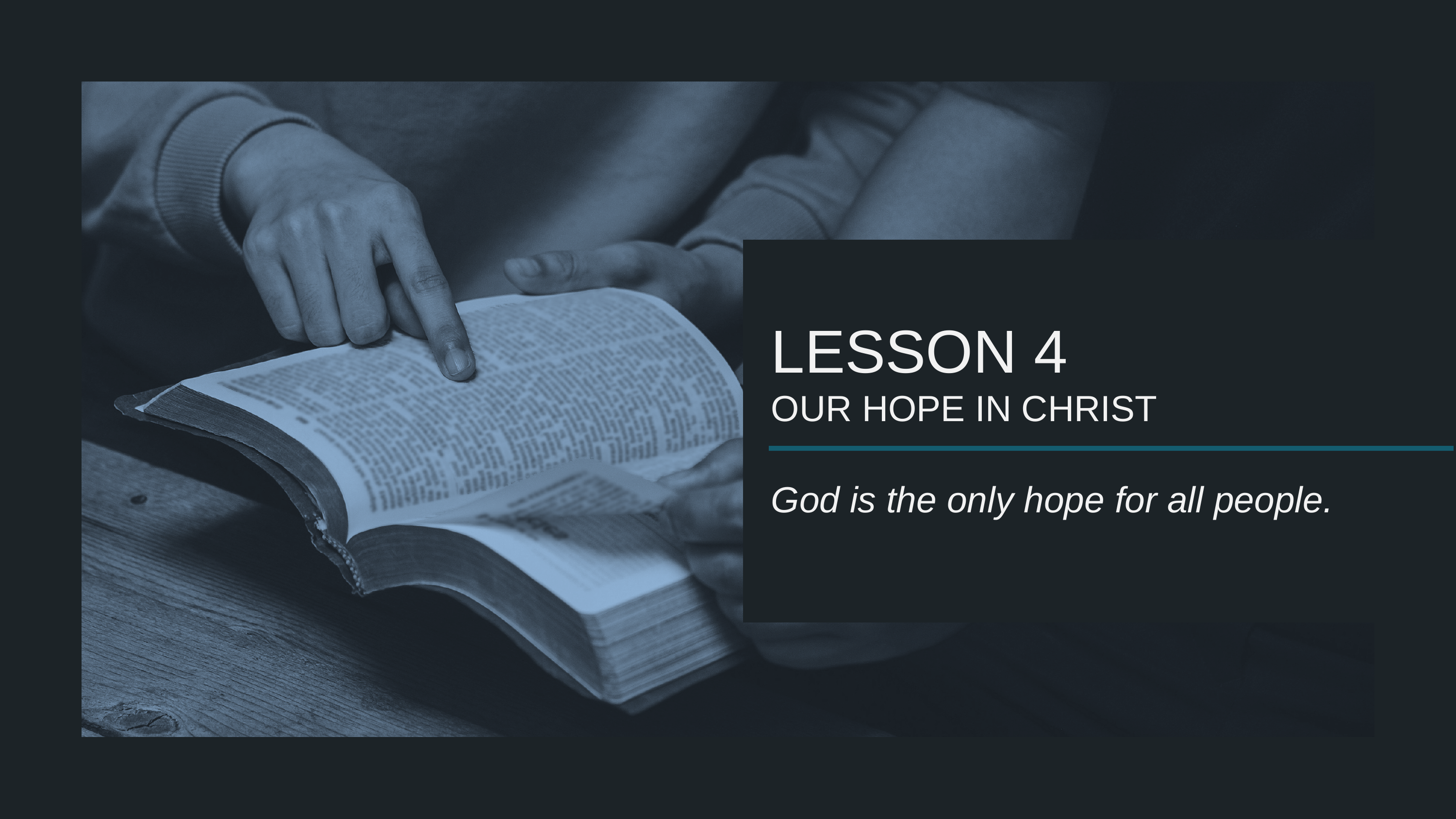

LESSON 4
OUR HOPE IN CHRIST
God is the only hope for all people.